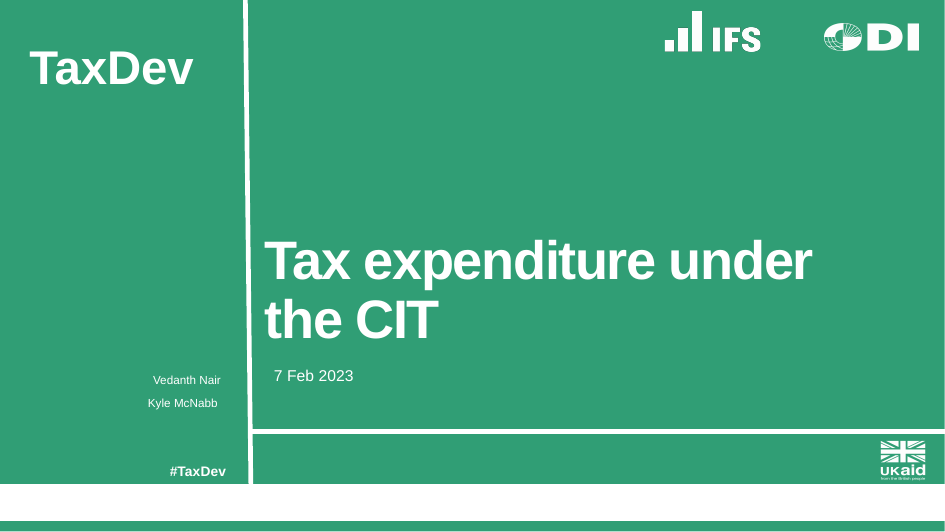

# Tax expenditure under the CIT
Vedanth Nair
Kyle McNabb
7 Feb 2023